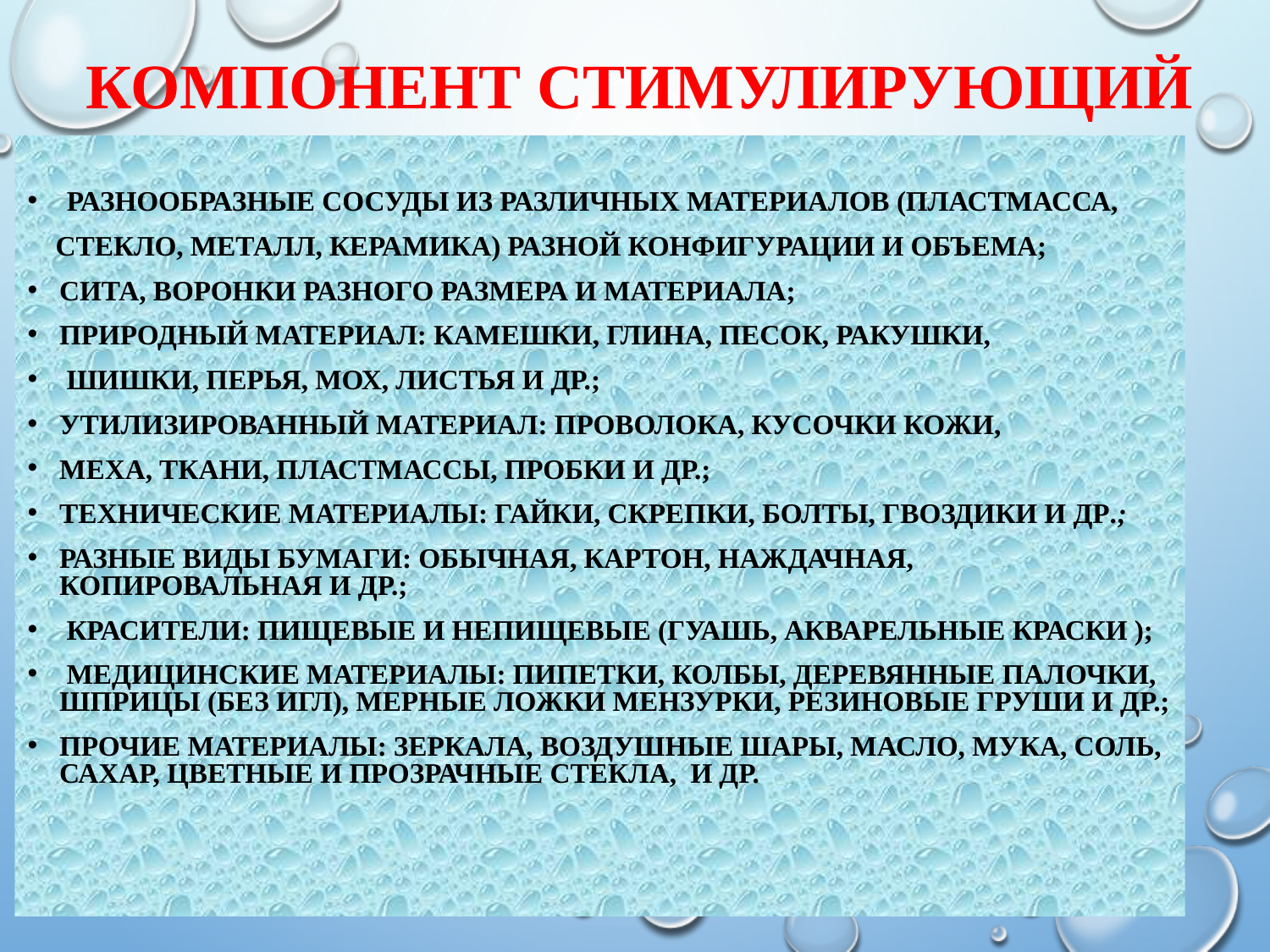

# Компонент стимулирующий

 разнообразные сосуды из различных материалов (пластмасса,
    стекло, металл, керамика) разной конфигурации и объема;
Сита, воронки разного размера и материала;
природный материал: камешки, глина, песок, ракушки,
 шишки, перья, мох, листья и др.;
утилизированный материал: проволока, кусочки кожи,
меха, ткани, пластмассы, пробки и др.;
технические материалы: гайки, скрепки, болты, гвоздики и др.;
разные виды бумаги: обычная, картон, наждачная, копировальная и др.;
 красители: пищевые и непищевые (гуашь, акварельные краски );
 медицинские материалы: пипетки, колбы, деревянные палочки, шприцы (без игл), мерные ложки мензурки, резиновые груши и др.;
прочие материалы: зеркала, воздушные шары, масло, мука, соль, сахар, цветные и прозрачные стекла,  и др.